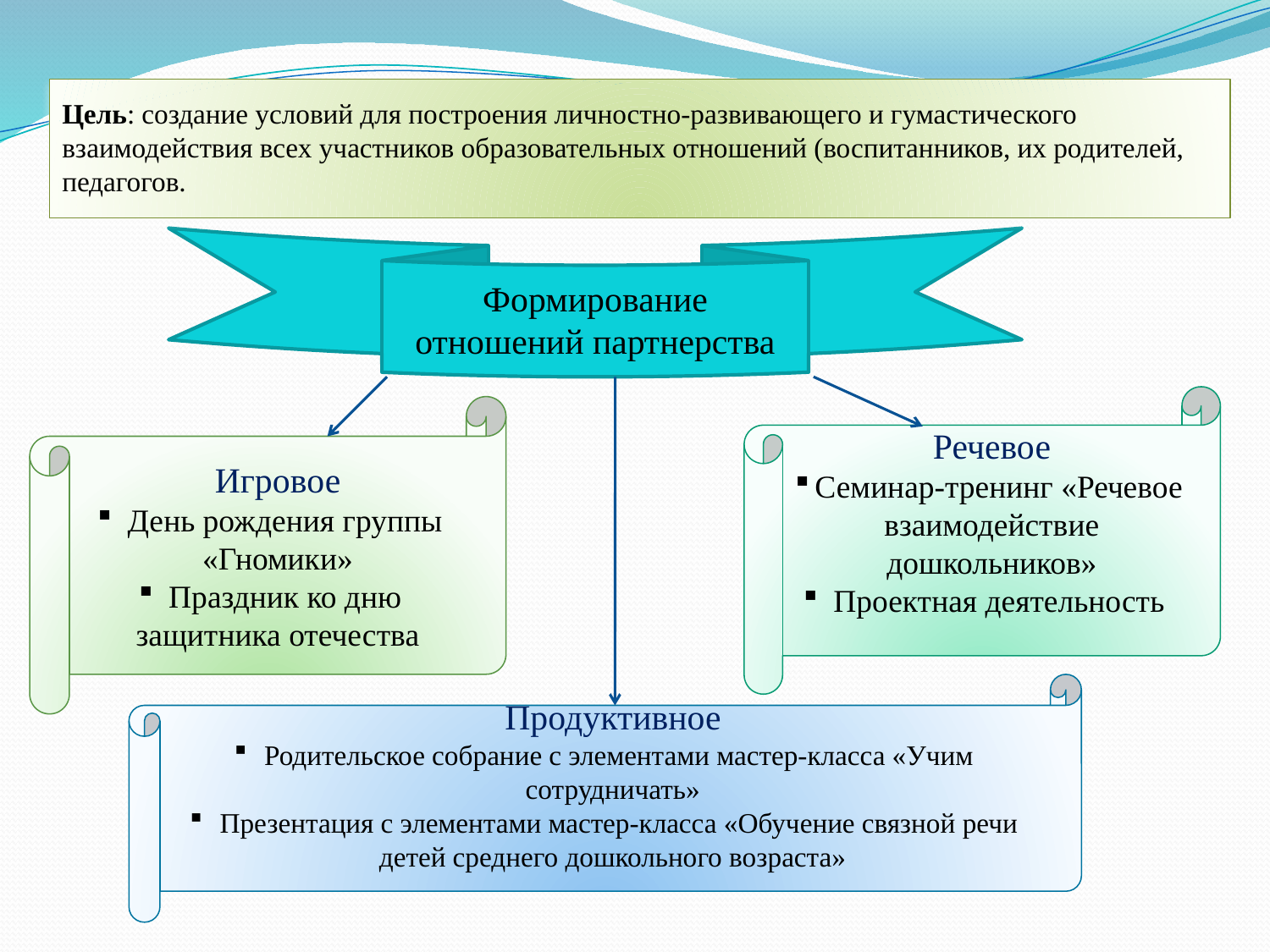

Цель: создание условий для построения личностно-развивающего и гумастического взаимодействия всех участников образовательных отношений (воспитанников, их родителей, педагогов.

Формирование отношений партнерства
Речевое
Семинар-тренинг «Речевое взаимодействие дошкольников»
Проектная деятельность

Игровое
День рождения группы «Гномики»
Праздник ко дню защитника отечества
Продуктивное
Родительское собрание с элементами мастер-класса «Учим сотрудничать»
Презентация с элементами мастер-класса «Обучение связной речи детей среднего дошкольного возраста»